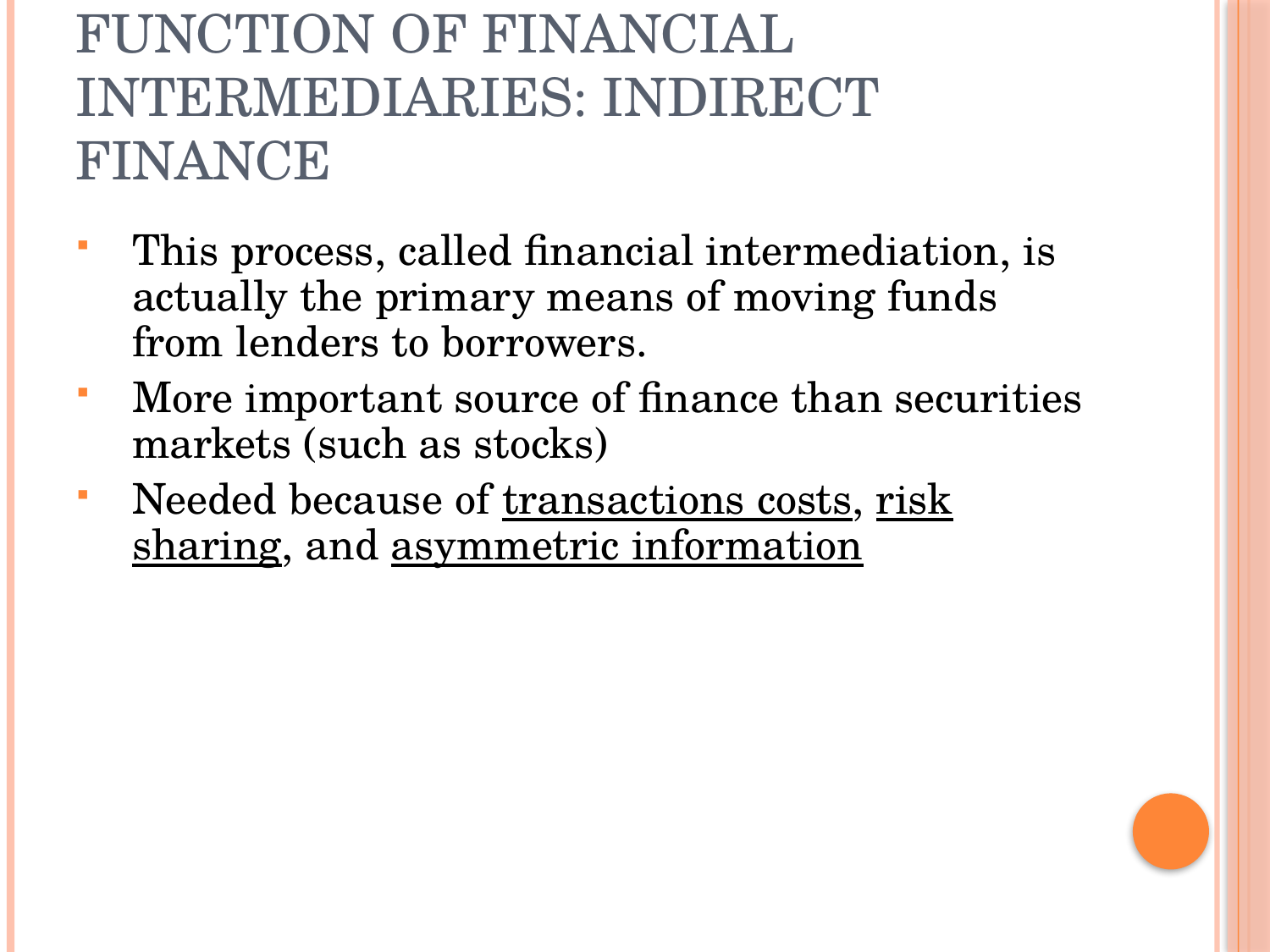

# Function of Financial Intermediaries: Indirect Finance
This process, called financial intermediation, is actually the primary means of moving funds from lenders to borrowers.
More important source of finance than securities markets (such as stocks)
Needed because of transactions costs, risk sharing, and asymmetric information